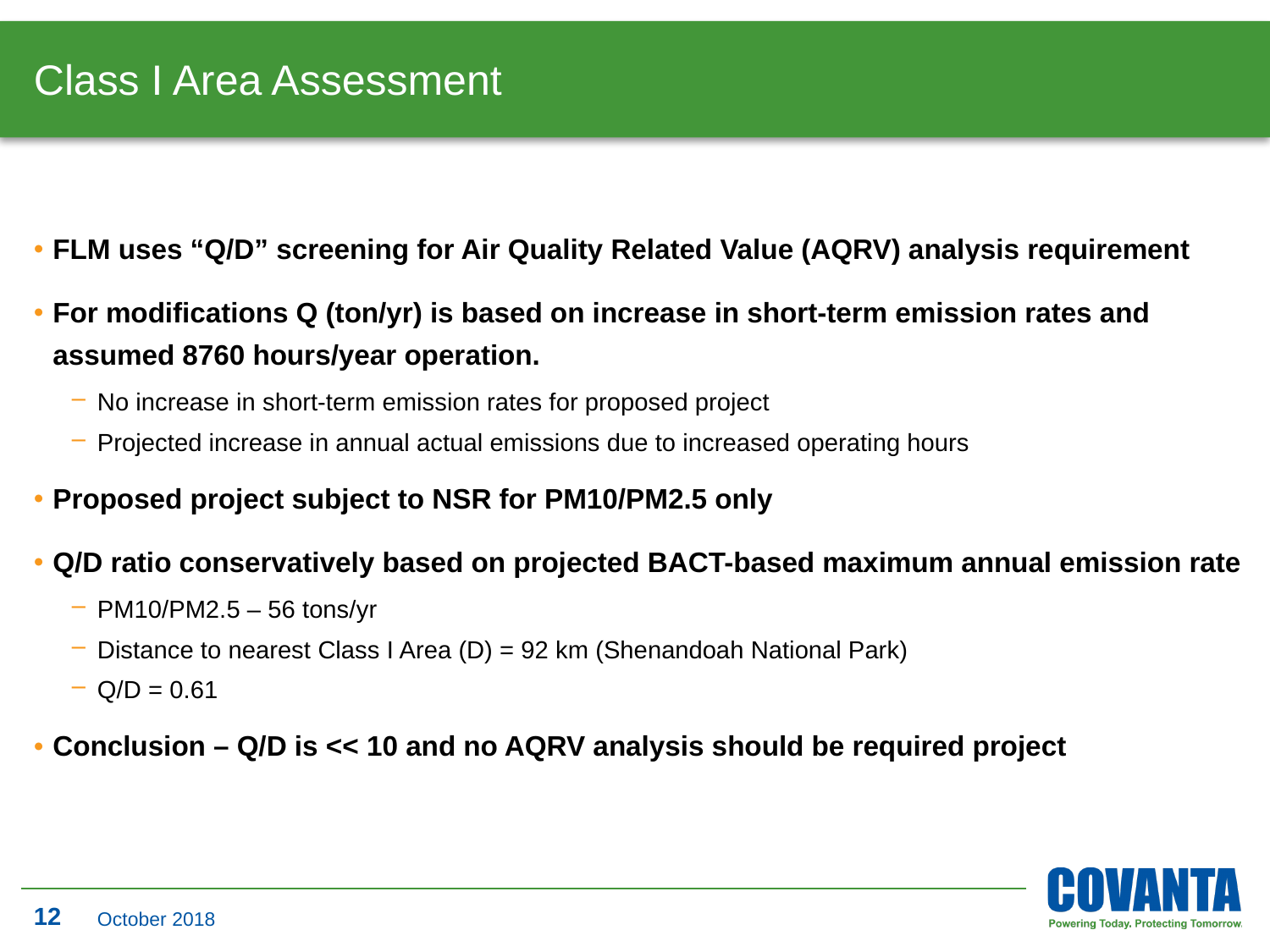

# Class I Area Assessment

FLM uses “Q/D” screening for Air Quality Related Value (AQRV) analysis requirement
For modifications Q (ton/yr) is based on increase in short-term emission rates and assumed 8760 hours/year operation.
No increase in short-term emission rates for proposed project
Projected increase in annual actual emissions due to increased operating hours
Proposed project subject to NSR for PM10/PM2.5 only
Q/D ratio conservatively based on projected BACT-based maximum annual emission rate
PM10/PM2.5 – 56 tons/yr
Distance to nearest Class I Area (D) = 92 km (Shenandoah National Park)
Q/D = 0.61
Conclusion – Q/D is << 10 and no AQRV analysis should be required project

12
October 2018